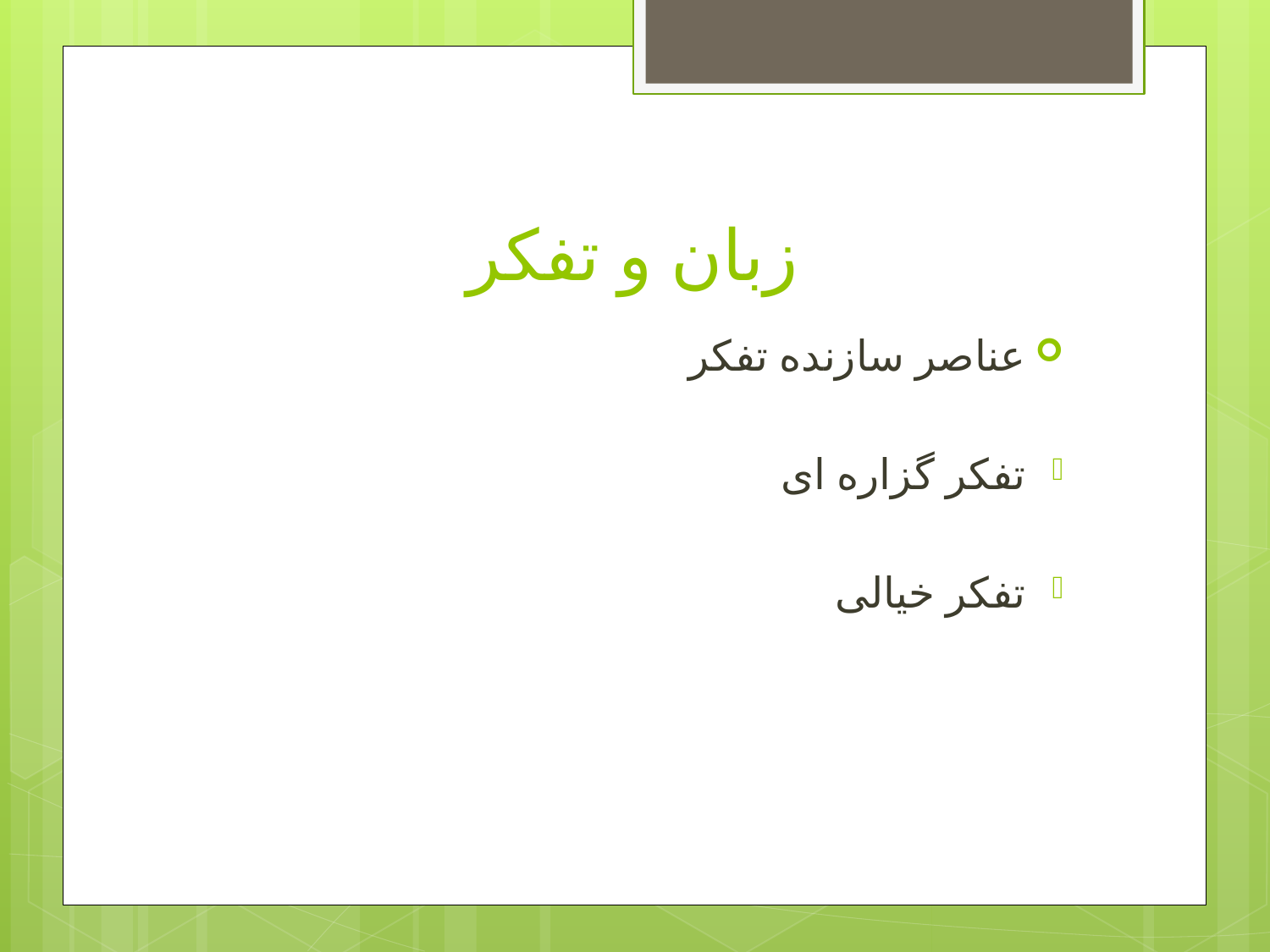

# زبان و تفکر
عناصر سازنده تفکر

تفکر گزاره ای

تفکر خیالی